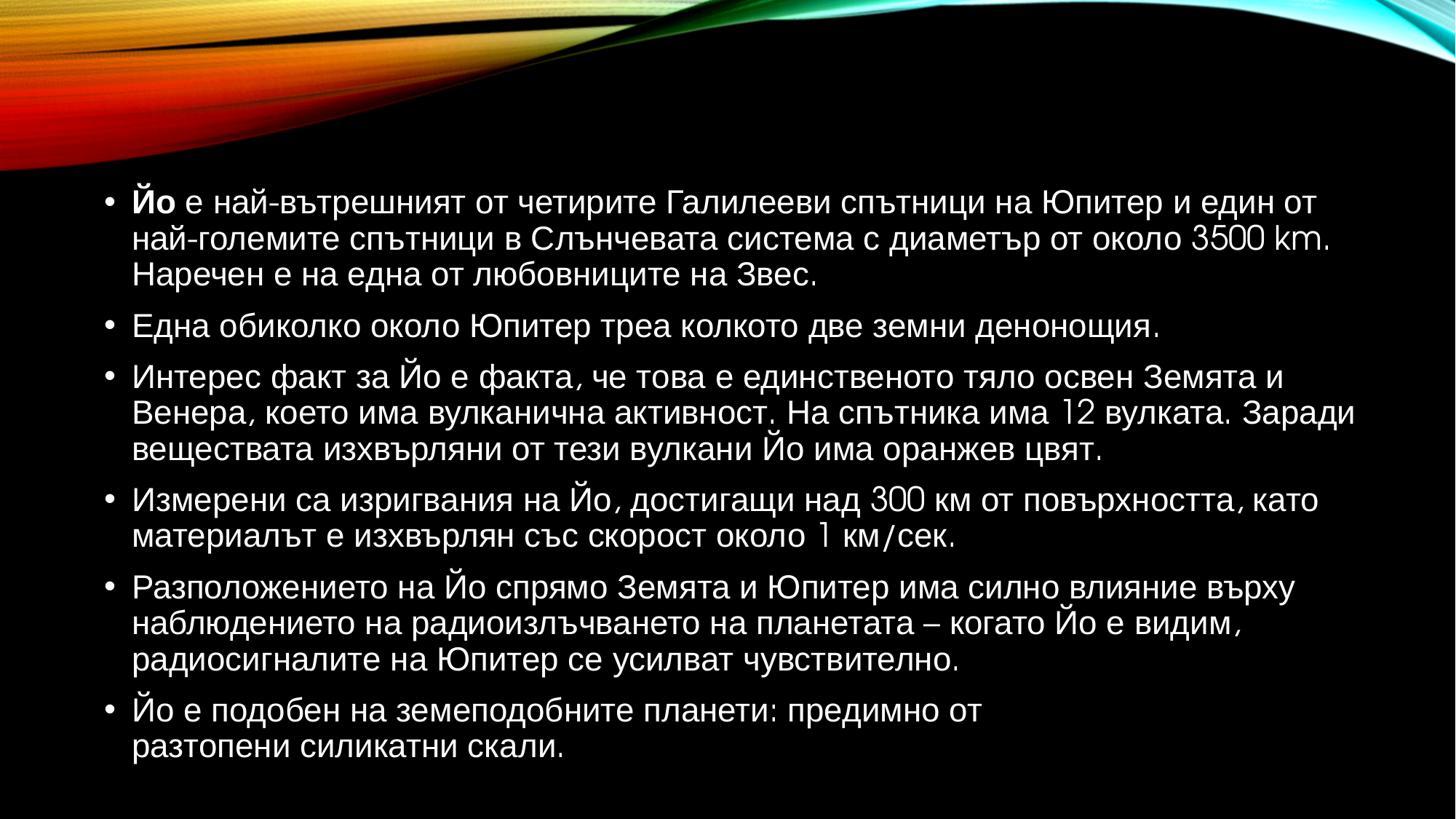

Йо е най-вътрешният от четирите Галилееви спътници на Юпитер и един от най-големите спътници в Слънчевата система с диаметър от около 3500 km. Наречен е на една от любовниците на Звес.
Една обиколко около Юпитер треа колкото две земни денонощия.
Интерес факт за Йо е факта, че това е единственото тяло освен Земята и Венера, което има вулканична активност. На спътника има 12 вулката. Заради веществата изхвърляни от тези вулкани Йо има оранжев цвят.
Измерени са изригвания на Йо, достигащи над 300 км от повърхността, като материалът е изхвърлян със скорост около 1 км/сек.
Разположението на Йо спрямо Земята и Юпитер има силно влияние върху наблюдението на радиоизлъчването на планетата – когато Йо е видим, радиосигналите на Юпитер се усилват чувствително.
Йо е подобен на земеподобните планети: предимно от разтопени силикатни скали.